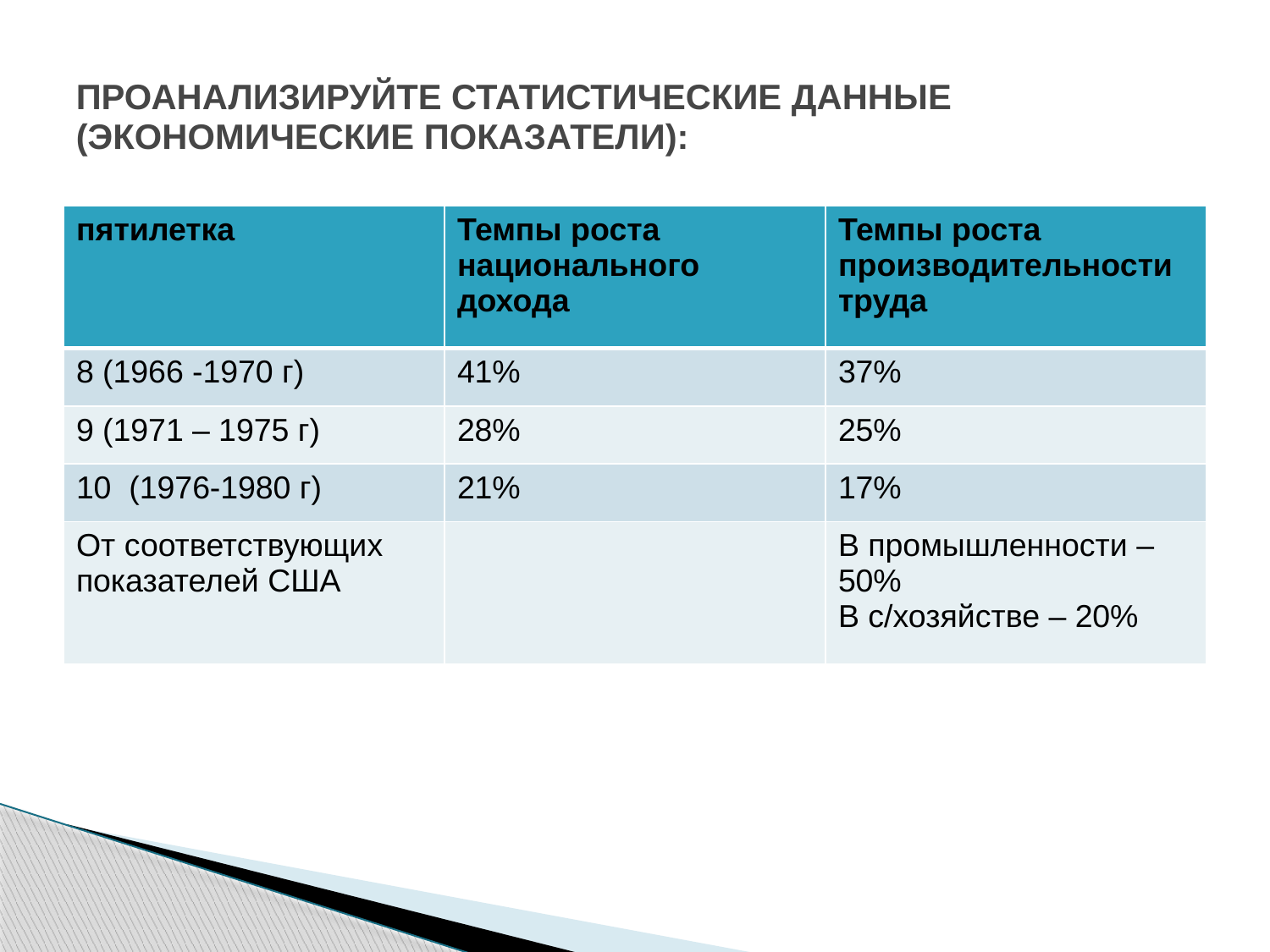

# ПРОАНАЛИЗИРУЙТЕ СТАТИСТИЧЕСКИЕ ДАННЫЕ (ЭКОНОМИЧЕСКИЕ ПОКАЗАТЕЛИ):
| пятилетка | Темпы роста национального дохода | Темпы роста производительности труда |
| --- | --- | --- |
| 8 (1966 -1970 г) | 41% | 37% |
| 9 (1971 – 1975 г) | 28% | 25% |
| 10 (1976-1980 г) | 21% | 17% |
| От соответствующих показателей США |  | В промышленности – 50% В с/хозяйстве – 20% |